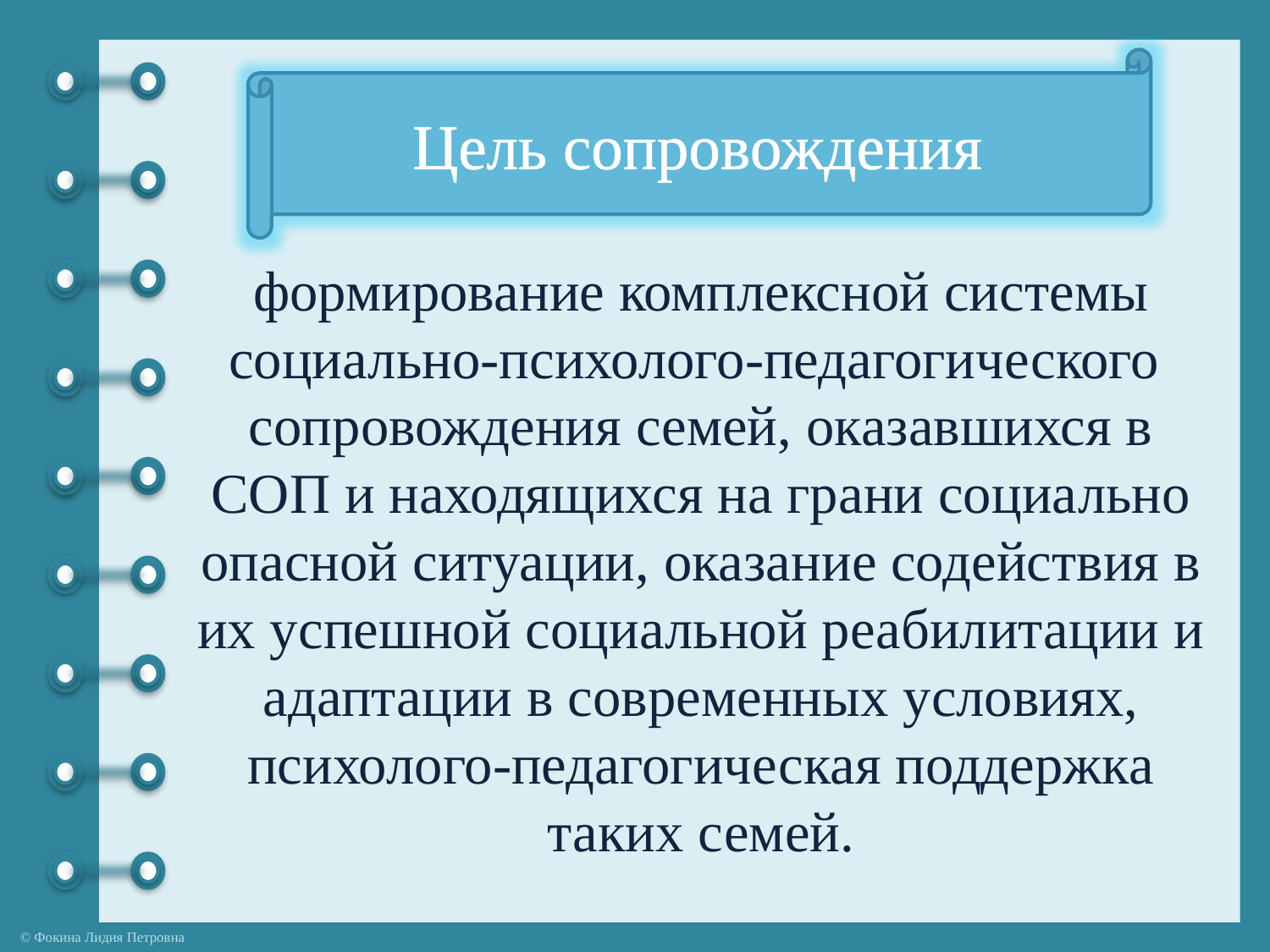

Цель сопровождения
# формирование комплексной системы социально-психолого-педагогического  сопровождения семей, оказавшихся в СОП и находящихся на грани социально опасной ситуации, оказание содействия в их успешной социальной реабилитации и адаптации в современных условиях, психолого-педагогическая поддержка таких семей.